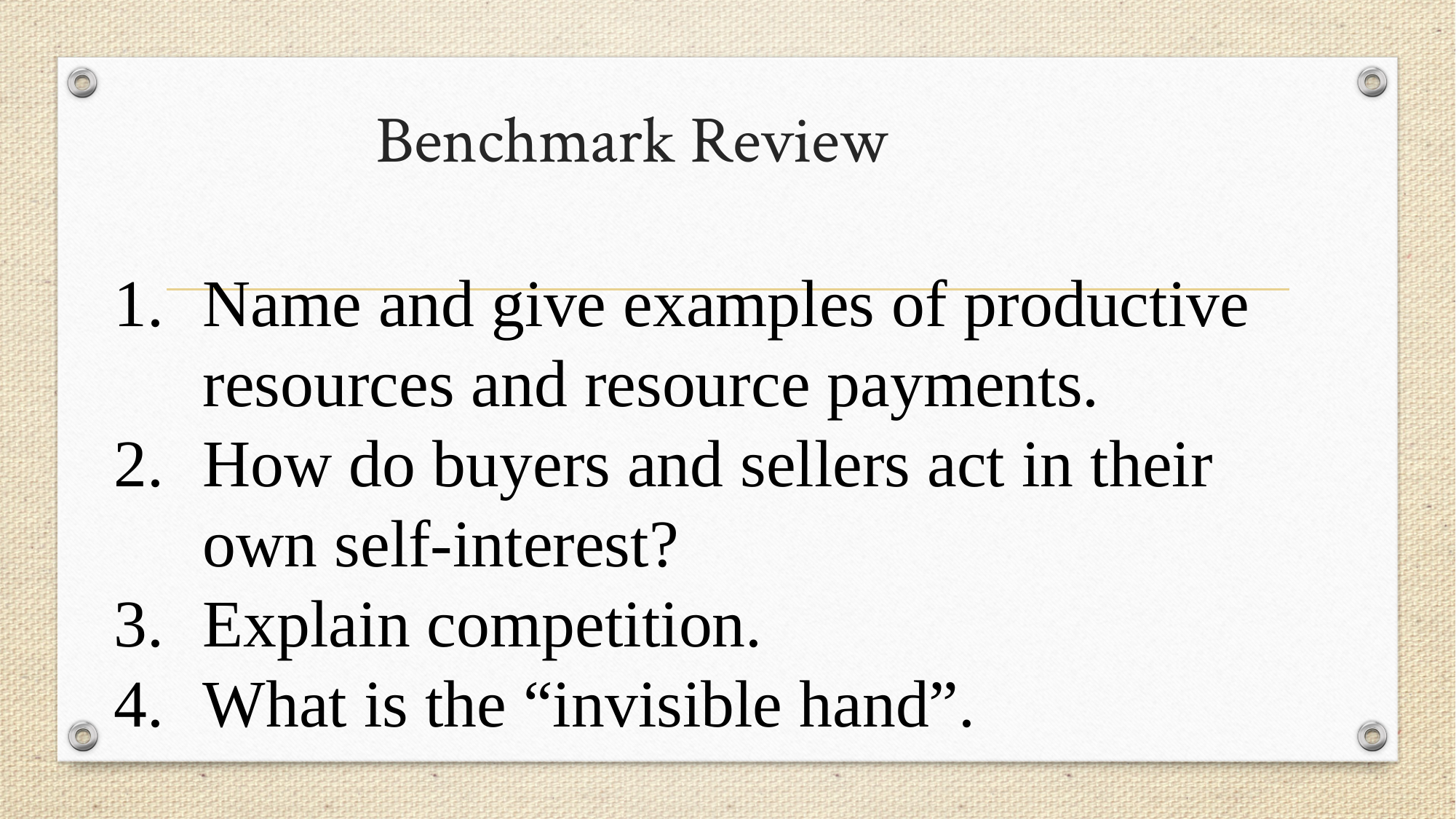

# Benchmark Review
Name and give examples of productive resources and resource payments.
How do buyers and sellers act in their own self-interest?
Explain competition.
What is the “invisible hand”.